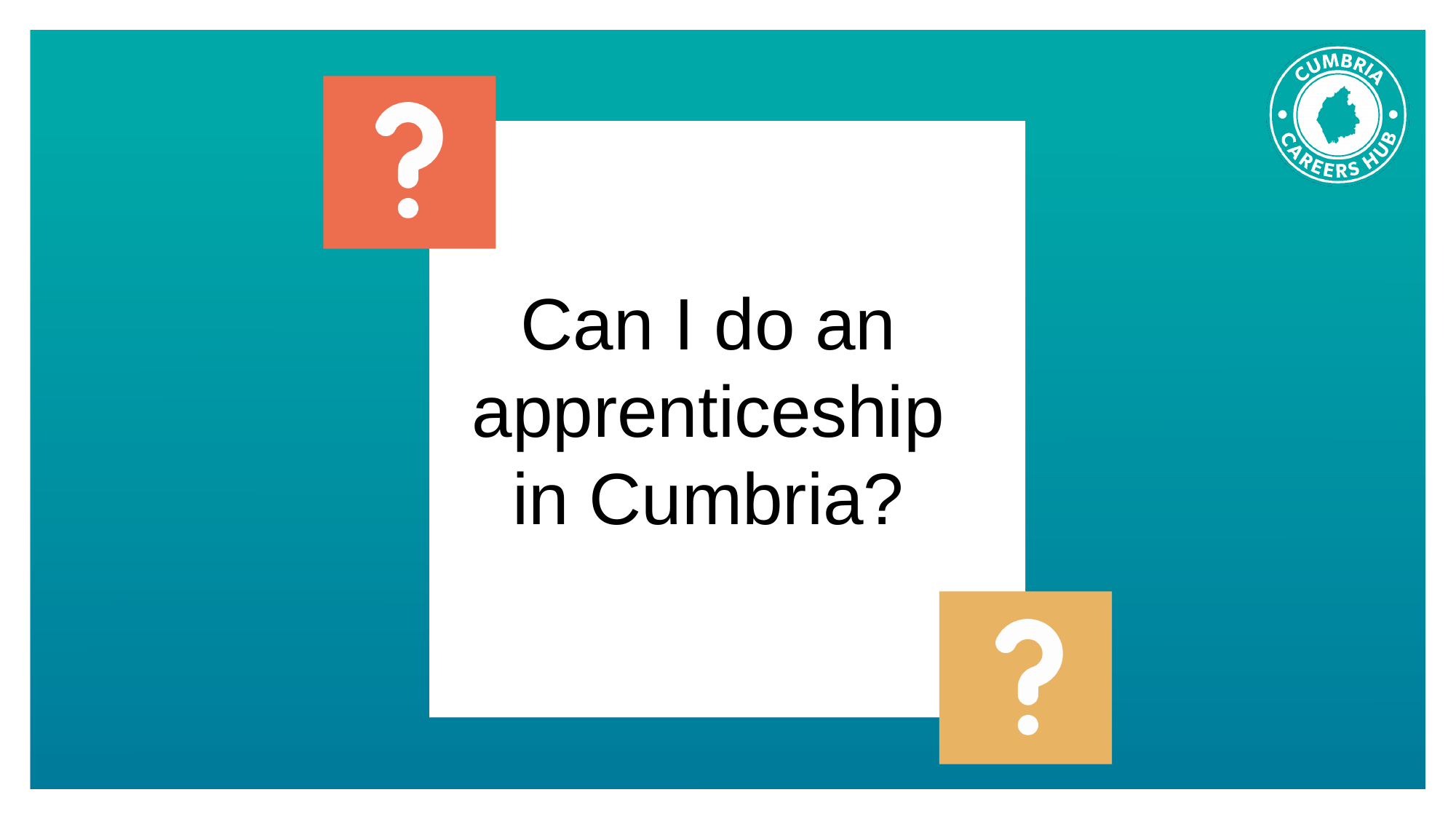

Can I do an apprenticeship in Cumbria?